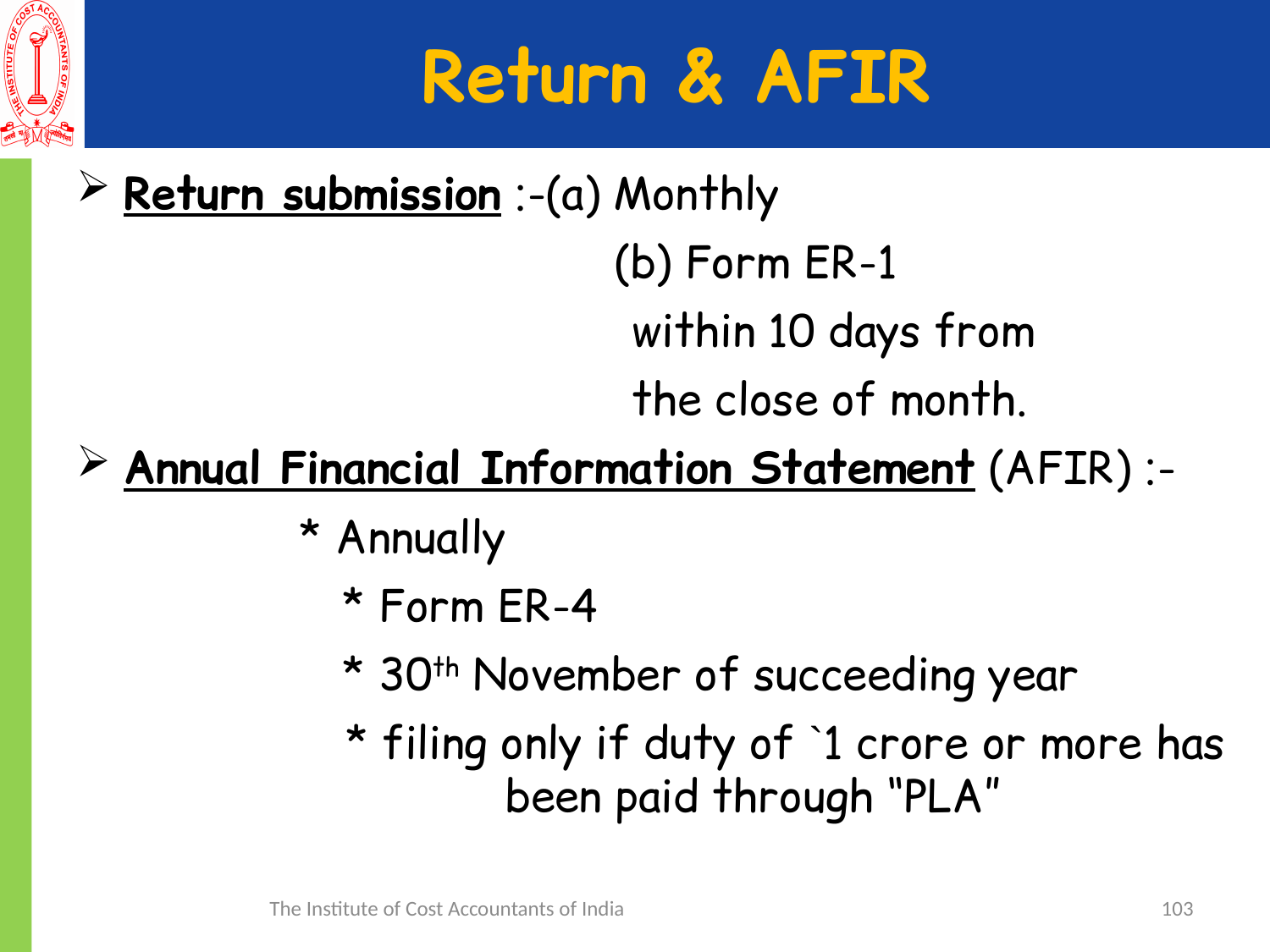

# Return & AFIR
Return submission :-(a) Monthly
			                  (b) Form ER-1
					within 10 days from
					the close of month.
Annual Financial Information Statement (AFIR) :-
                 * Annually
		       * Form ER-4
		       * 30th November of succeeding year
		       * filing only if duty of `1 crore or more has 			been paid through “PLA”

The Institute of Cost Accountants of India
103